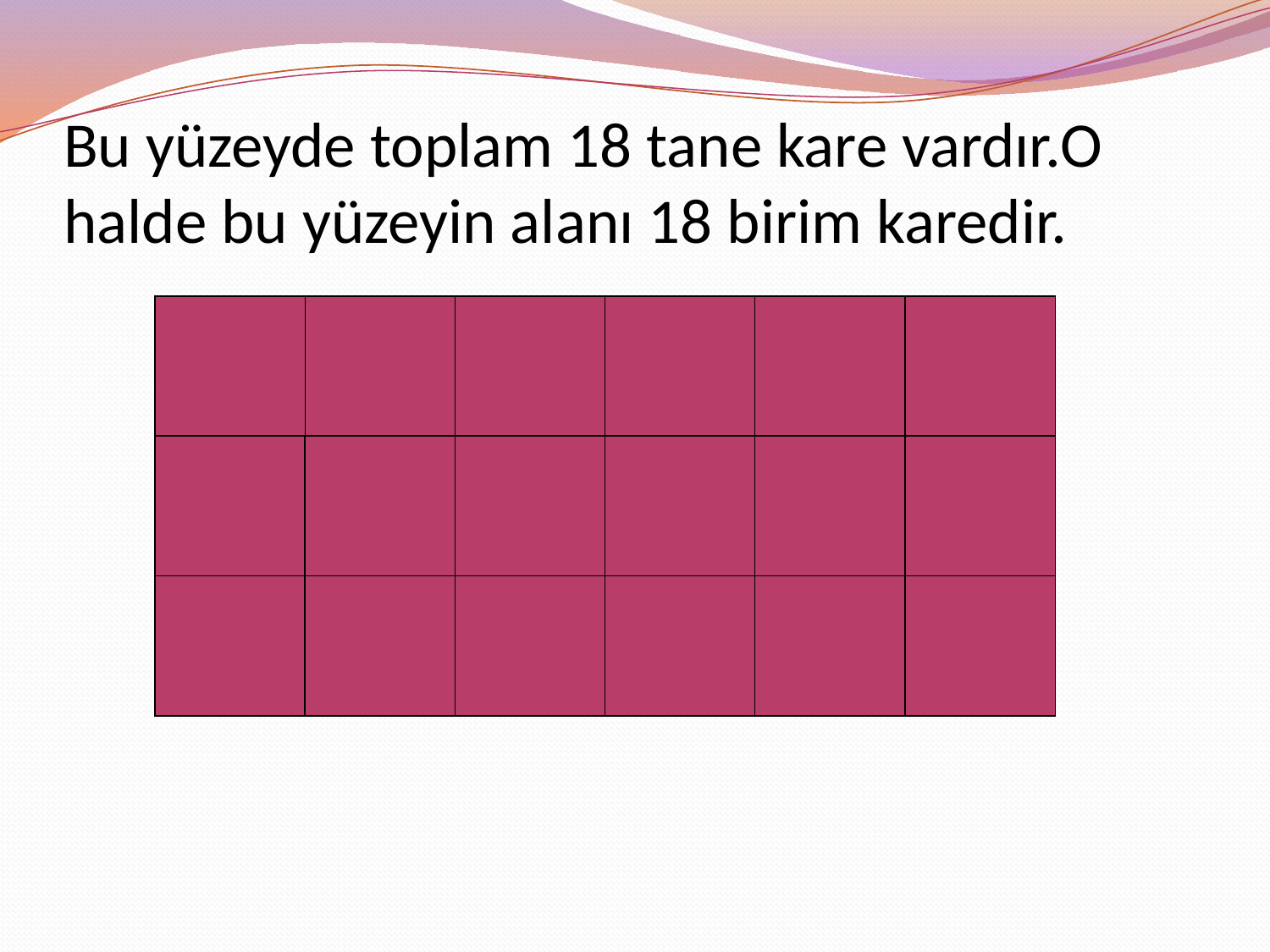

# Bu yüzeyde toplam 18 tane kare vardır.O halde bu yüzeyin alanı 18 birim karedir.